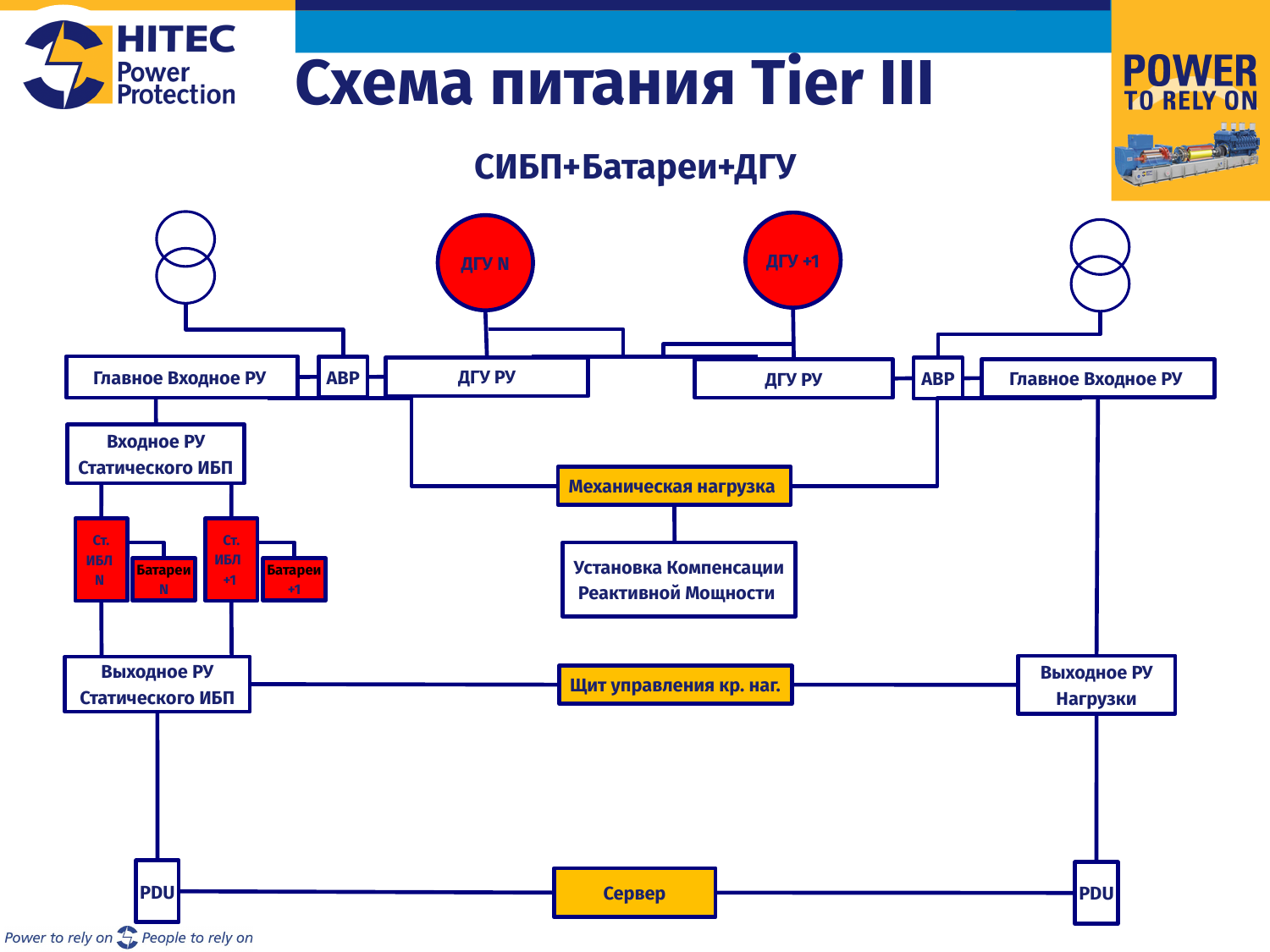

# Схема питания Tier III
СИБП+Батареи+ДГУ

ДГУ +1
ДГУ N

Главное Входное РУ
AВР
ДГУ РУ
AВР
ДГУ РУ
Главное Входное РУ
Входное РУ
Статического ИБП
Механическая нагрузка
Ст.
ИБЛ
+1
Ст.
ИБЛ
N
Установка Компенсации
Реактивной Мощности
Батареи
N
Батареи
+1
Выходное РУ
Нагрузки
Выходное РУ
Статического ИБП
Щит управления кр. наг.
PDU
PDU
Сервер